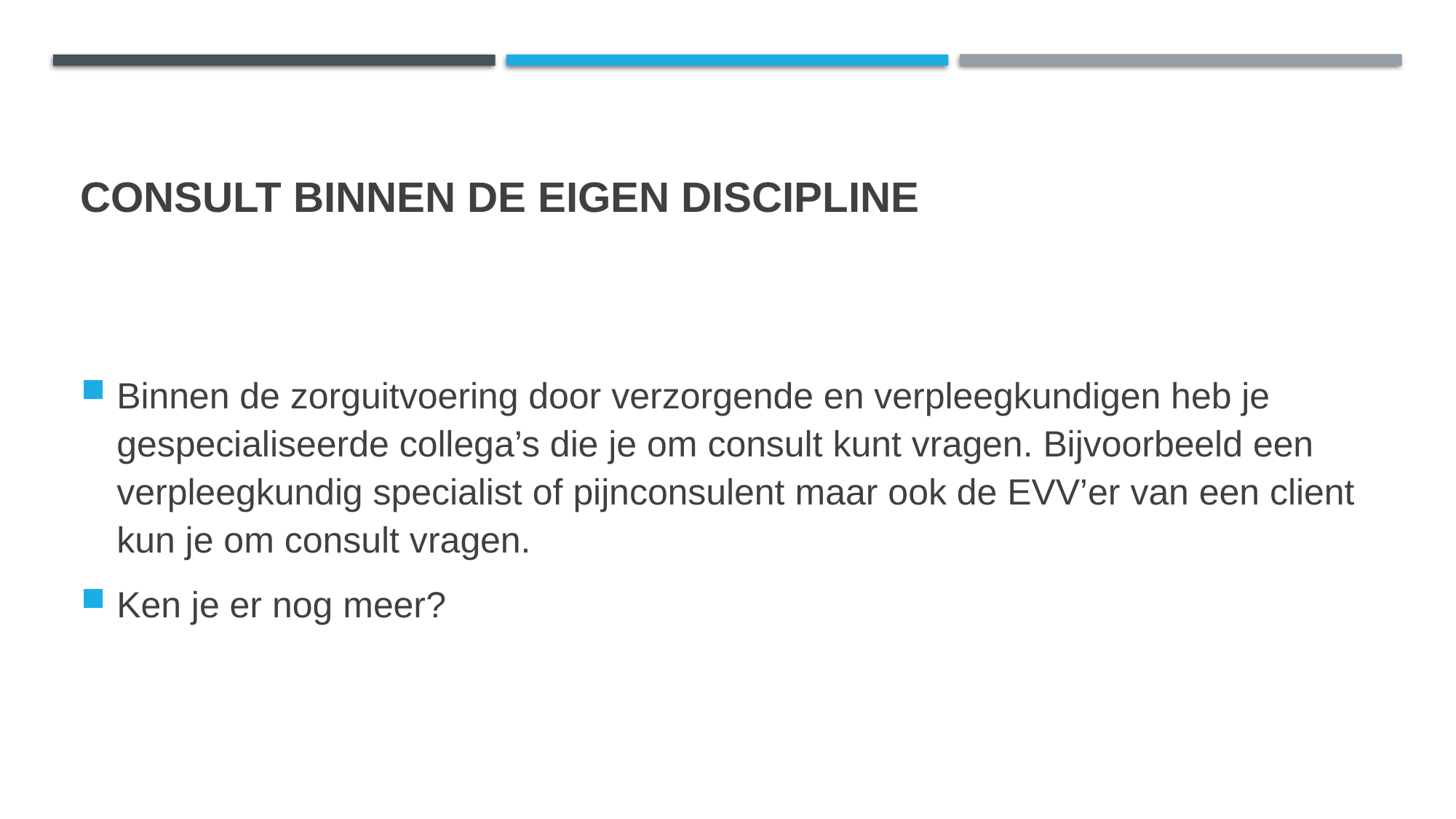

# Consult binnen de eigen discipline
Binnen de zorguitvoering door verzorgende en verpleegkundigen heb je gespecialiseerde collega’s die je om consult kunt vragen. Bijvoorbeeld een verpleegkundig specialist of pijnconsulent maar ook de EVV’er van een client kun je om consult vragen.
Ken je er nog meer?